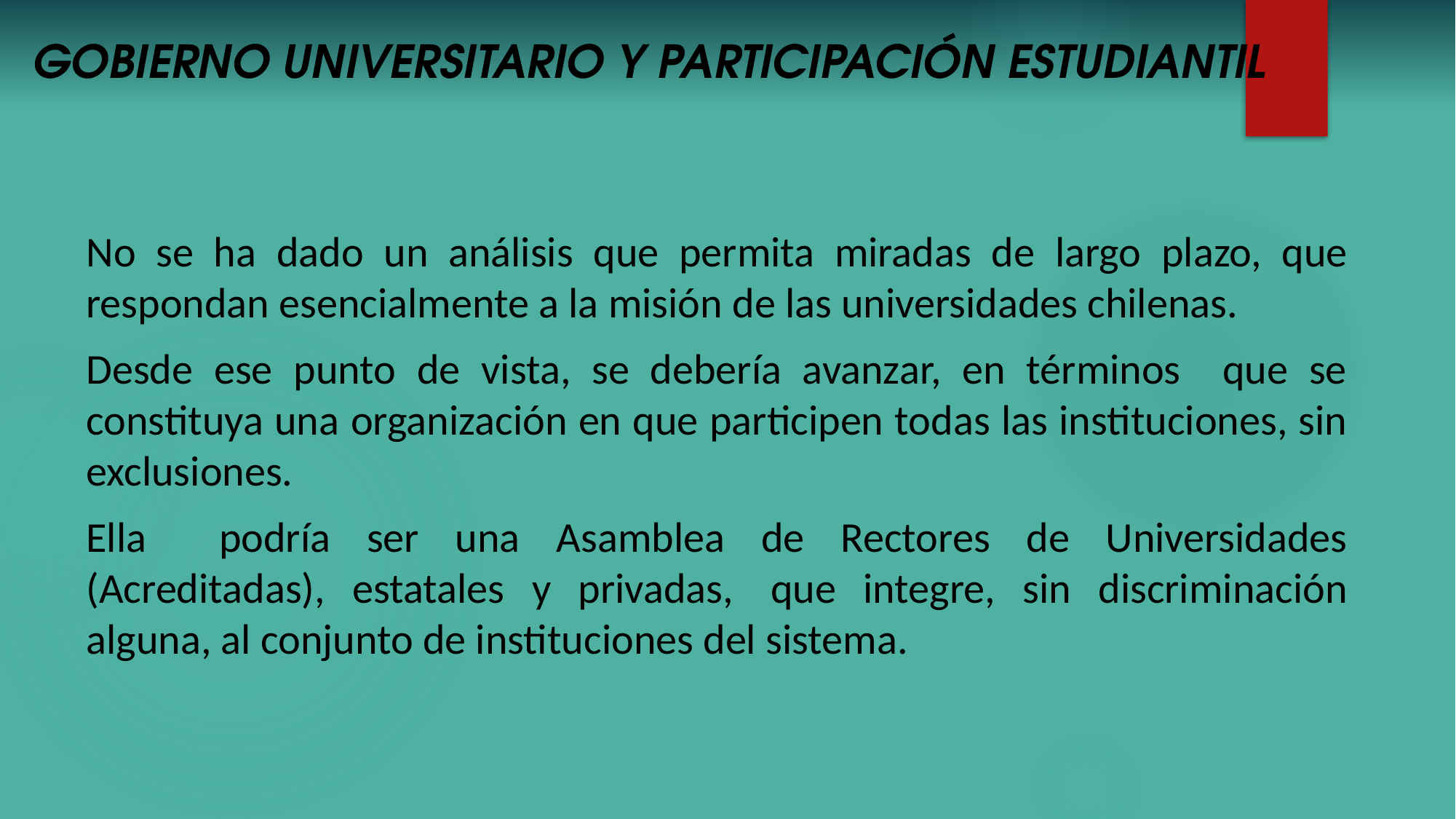

# GOBIERNO UNIVERSITARIO Y PARTICIPACIÓN ESTUDIANTIL
No se ha dado un análisis que permita miradas de largo plazo, que respondan esencialmente a la misión de las universidades chilenas.
Desde ese punto de vista, se debería avanzar, en términos  que se constituya una organización en que participen todas las instituciones, sin exclusiones.
Ella  podría ser una Asamblea de Rectores de Universidades (Acreditadas), estatales y privadas,  que integre, sin discriminación alguna, al conjunto de instituciones del sistema.